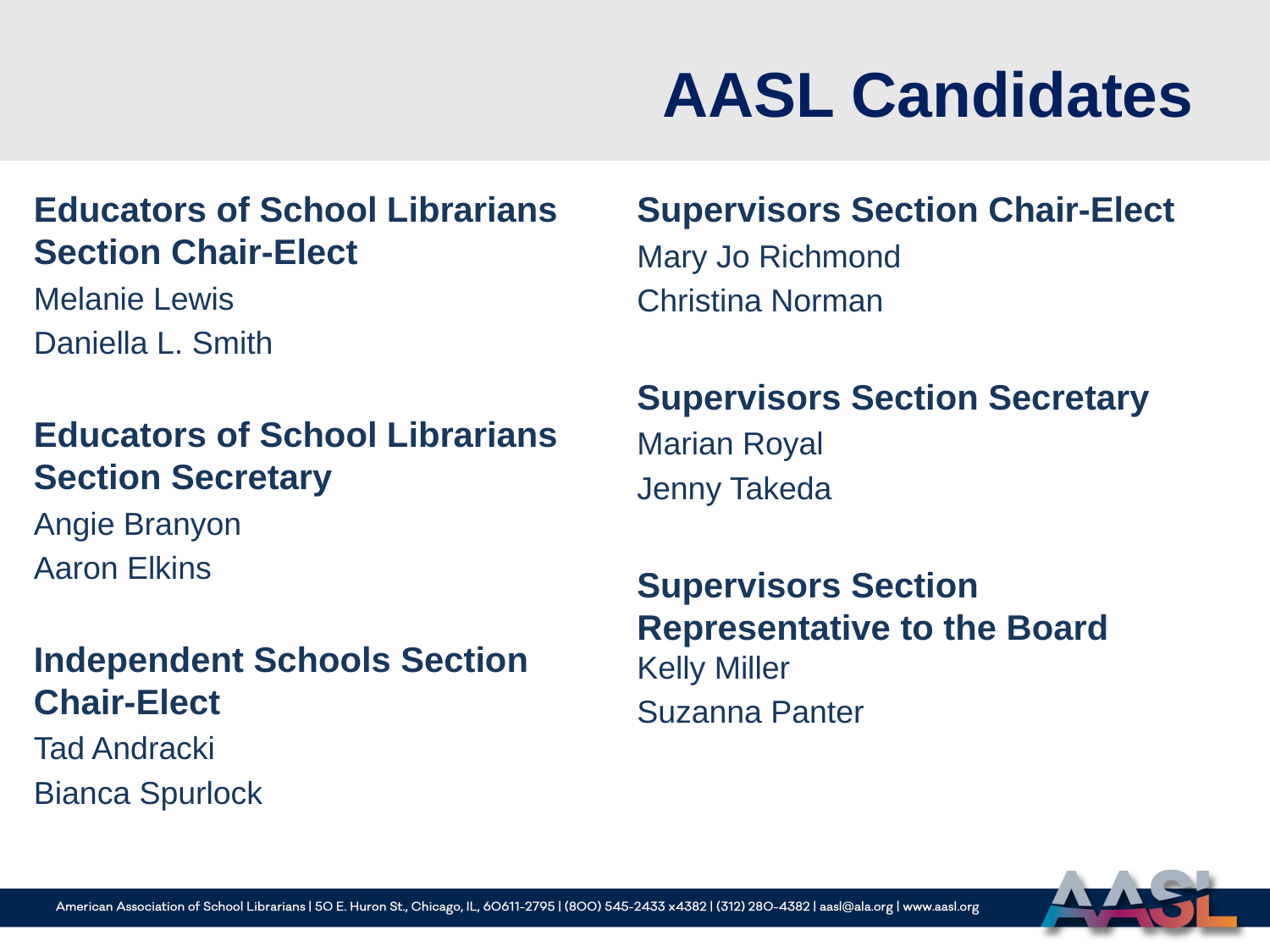

# AASL Candidates
Educators of School Librarians Section Chair-Elect
Melanie Lewis
Daniella L. Smith

Educators of School Librarians Section Secretary
Angie Branyon
Aaron Elkins

Independent Schools Section Chair-Elect
Tad Andracki
Bianca Spurlock
Supervisors Section Chair-Elect
Mary Jo Richmond
Christina Norman

Supervisors Section Secretary
Marian Royal
Jenny Takeda

Supervisors Section Representative to the Board
Kelly Miller
Suzanna Panter